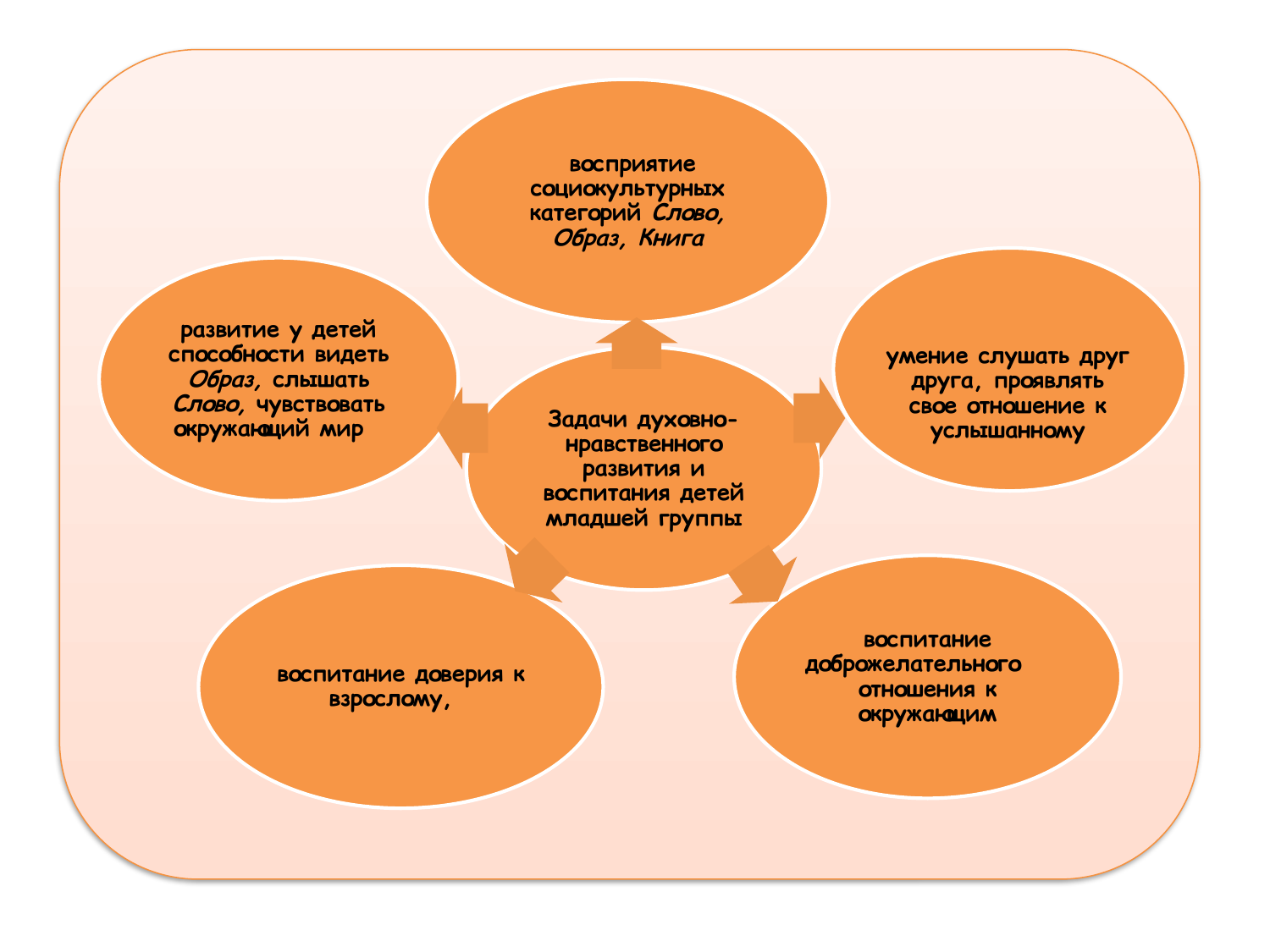

восприятие социокультурных категорий Слово, Образ, Книга

умение слушать друг дру­га, проявлять свое отношение к услышанному

развитие у детей способности видеть Образ, слышать Слово, чувствовать окружающий мир

Задачи духовно-нравственного развития и воспитания детей младшей группы

воспитание доброжелательного    отношения к окружающим

воспитание доверия к взрослому,